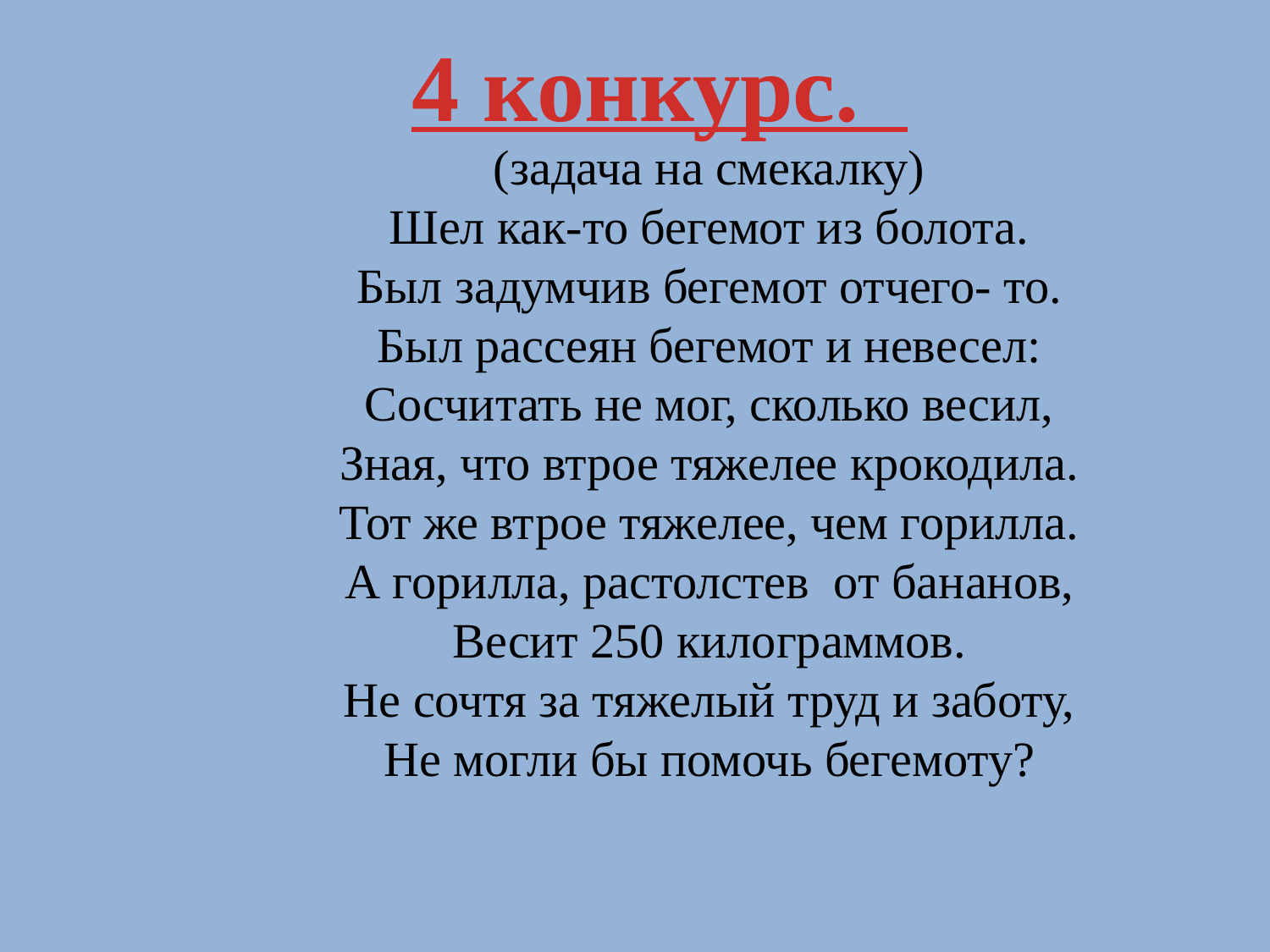

4 конкурс.
(задача на смекалку)
Шел как-то бегемот из болота.
Был задумчив бегемот отчего- то.
Был рассеян бегемот и невесел:
Сосчитать не мог, сколько весил,
Зная, что втрое тяжелее крокодила.
Тот же втрое тяжелее, чем горилла.
А горилла, растолстев  от бананов,
Весит 250 килограммов.
Не сочтя за тяжелый труд и заботу,
Не могли бы помочь бегемоту?